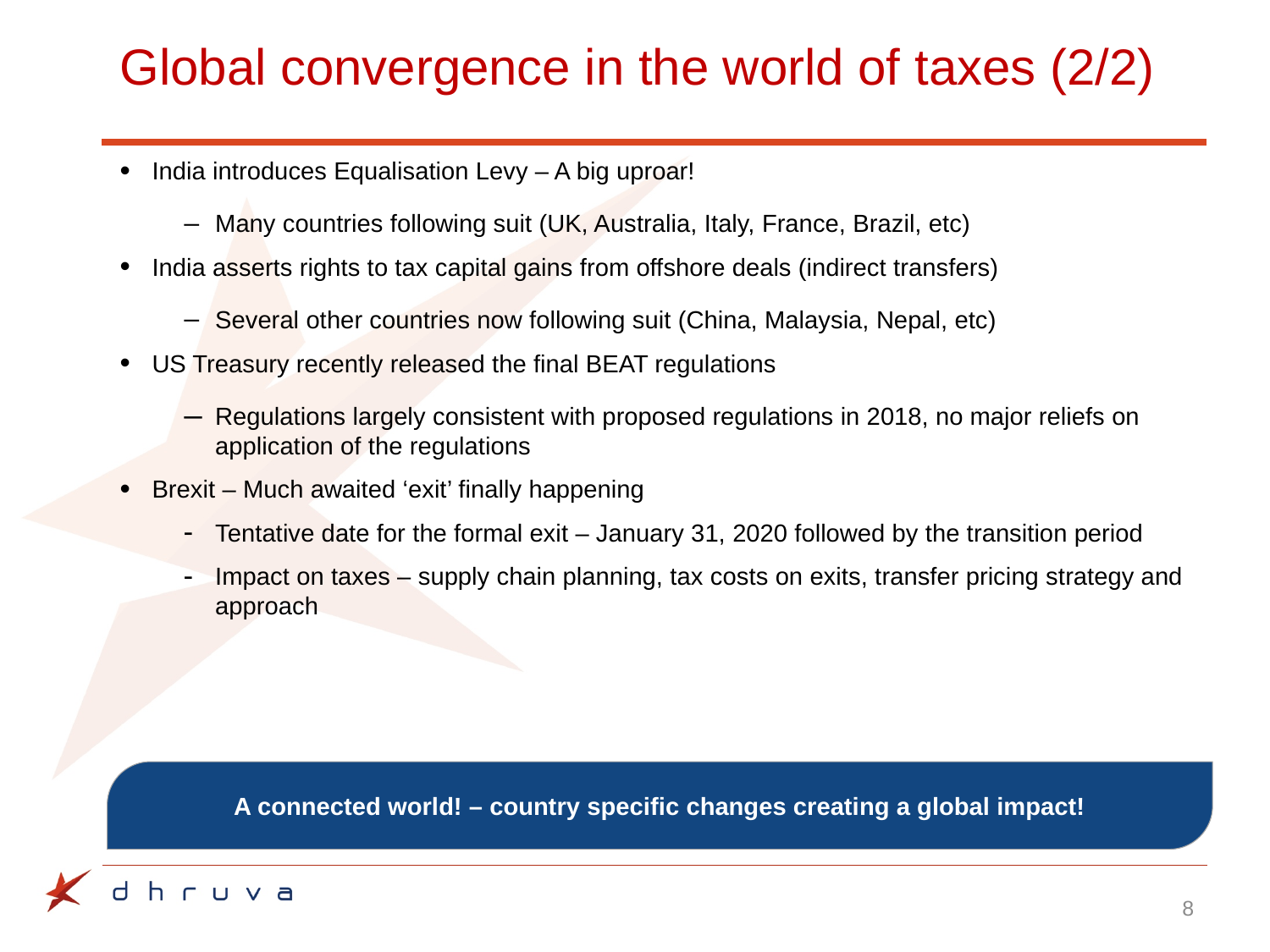

# Global convergence in the world of taxes (2/2)
India introduces Equalisation Levy – A big uproar!
Many countries following suit (UK, Australia, Italy, France, Brazil, etc)
India asserts rights to tax capital gains from offshore deals (indirect transfers)
Several other countries now following suit (China, Malaysia, Nepal, etc)
US Treasury recently released the final BEAT regulations
Regulations largely consistent with proposed regulations in 2018, no major reliefs on application of the regulations
Brexit – Much awaited ‘exit’ finally happening
Tentative date for the formal exit – January 31, 2020 followed by the transition period
Impact on taxes – supply chain planning, tax costs on exits, transfer pricing strategy and approach

A connected world! – country specific changes creating a global impact!
8